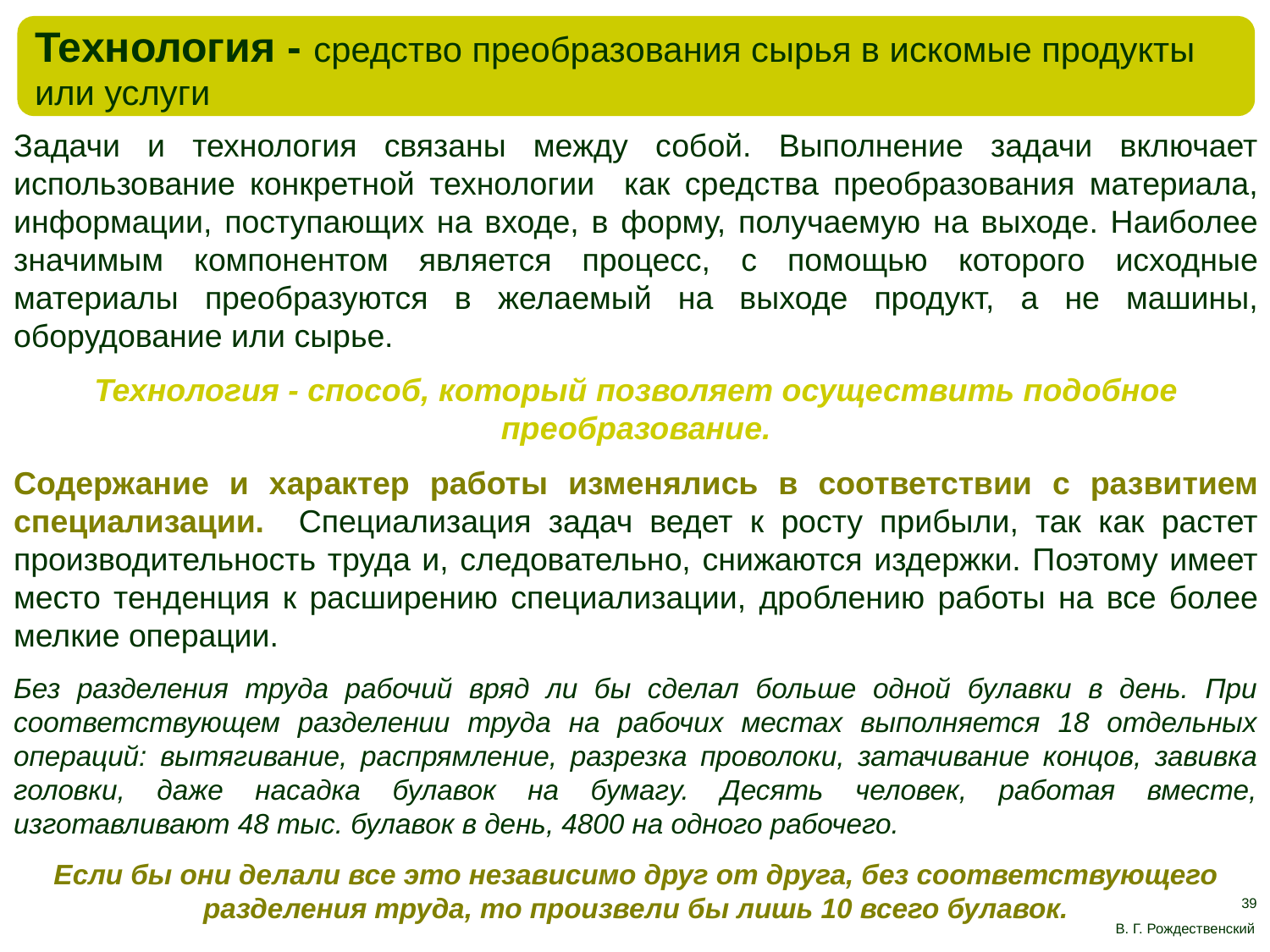

Технология - средство преобразования сырья в искомые продукты или услуги
Задачи и технология связаны между собой. Выполнение задачи включает использование конкретной технологии  как средства преобразования материала, информации, поступающих на входе, в форму, получаемую на выходе. Наиболее значимым компонентом является процесс, с помощью которого исходные материалы преобразуются в желаемый на выходе продукт, а не машины, оборудование или сырье.

Технология - способ, который позволяет осуществить подобное преобразование.

Содержание и характер работы изменялись в соответствии с развитием специализации.  Специализация задач ведет к росту прибыли, так как растет производительность труда и, следовательно, снижаются издержки. Поэтому имеет место тенденция к расширению специализации, дроблению работы на все более мелкие операции.

Без разделения труда рабочий вряд ли бы сделал больше одной булавки в день. При соответствующем разделении труда на рабочих местах выполняется 18 отдельных операций: вытягивание, распрямление, разрезка проволоки, затачивание концов, завивка головки, даже насадка булавок на бумагу. Десять человек, работая вместе, изготавливают 48 тыс. булавок в день, 4800 на одного рабочего.

Если бы они делали все это независимо друг от друга, без соответствующего разделения труда, то произвели бы лишь 10 всего булавок.
39
В. Г. Рождественский